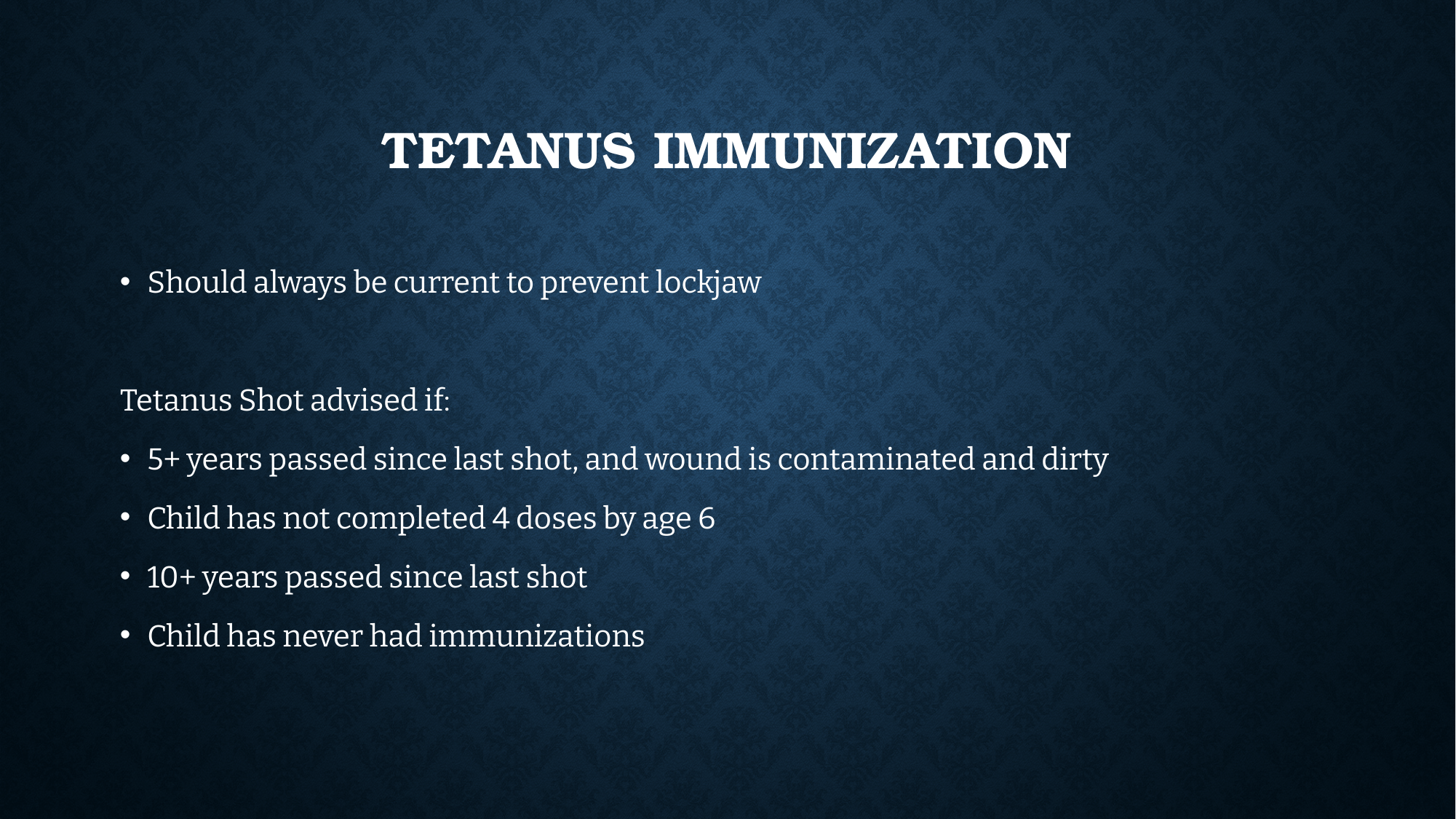

# Tetanus immunization
Should always be current to prevent lockjaw

Tetanus Shot advised if:
5+ years passed since last shot, and wound is contaminated and dirty
Child has not completed 4 doses by age 6
10+ years passed since last shot
Child has never had immunizations